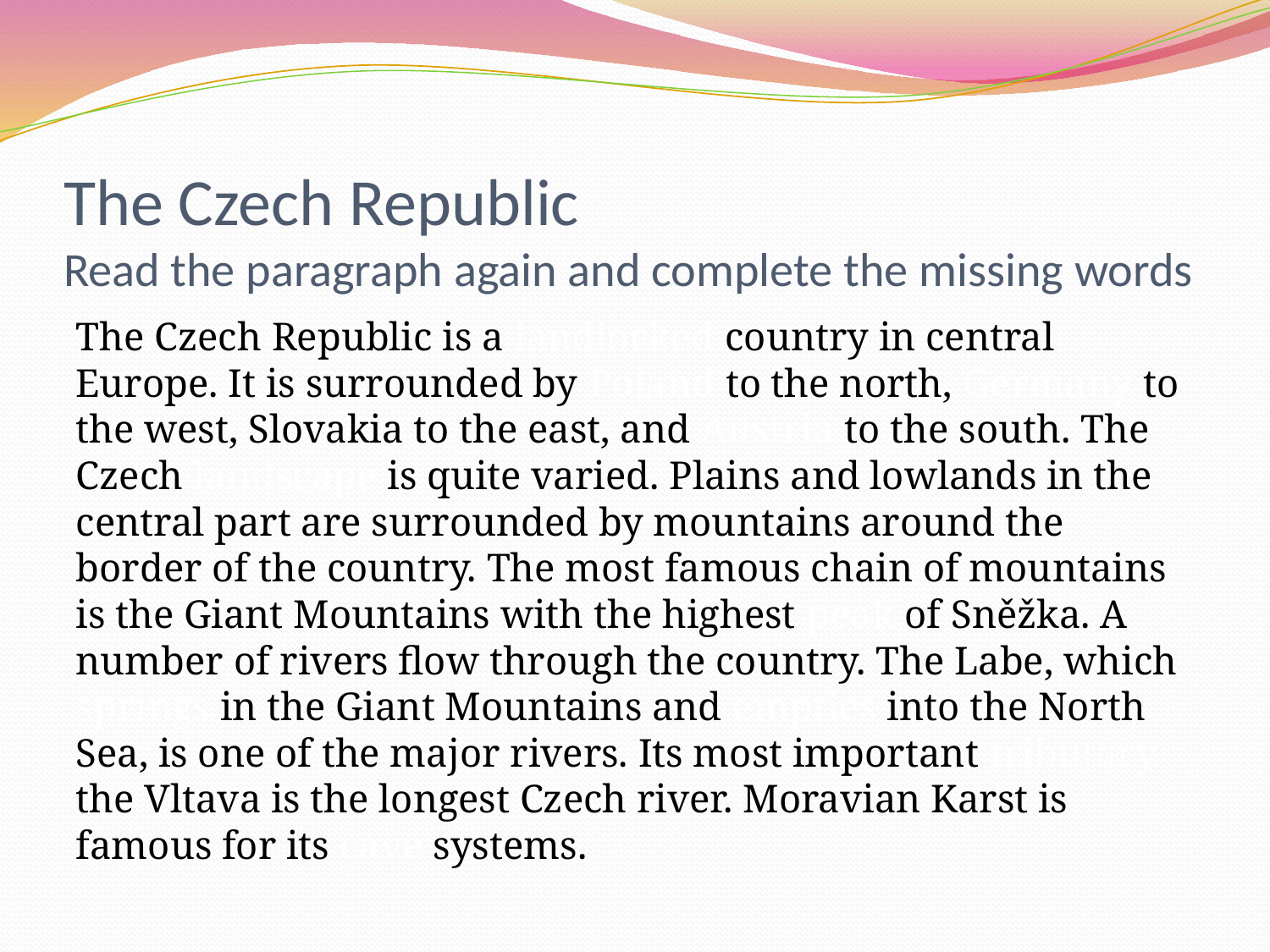

# The Czech Republic Read the paragraph again and complete the missing words
The Czech Republic is a landlocked country in central Europe. It is surrounded by Poland to the north, Germany to the west, Slovakia to the east, and Austria to the south. The Czech landscape is quite varied. Plains and lowlands in the central part are surrounded by mountains around the border of the country. The most famous chain of mountains is the Giant Mountains with the highest peak of Sněžka. A number of rivers flow through the country. The Labe, which springs in the Giant Mountains and empties into the North Sea, is one of the major rivers. Its most important tributary the Vltava is the longest Czech river. Moravian Karst is famous for its cave systems.